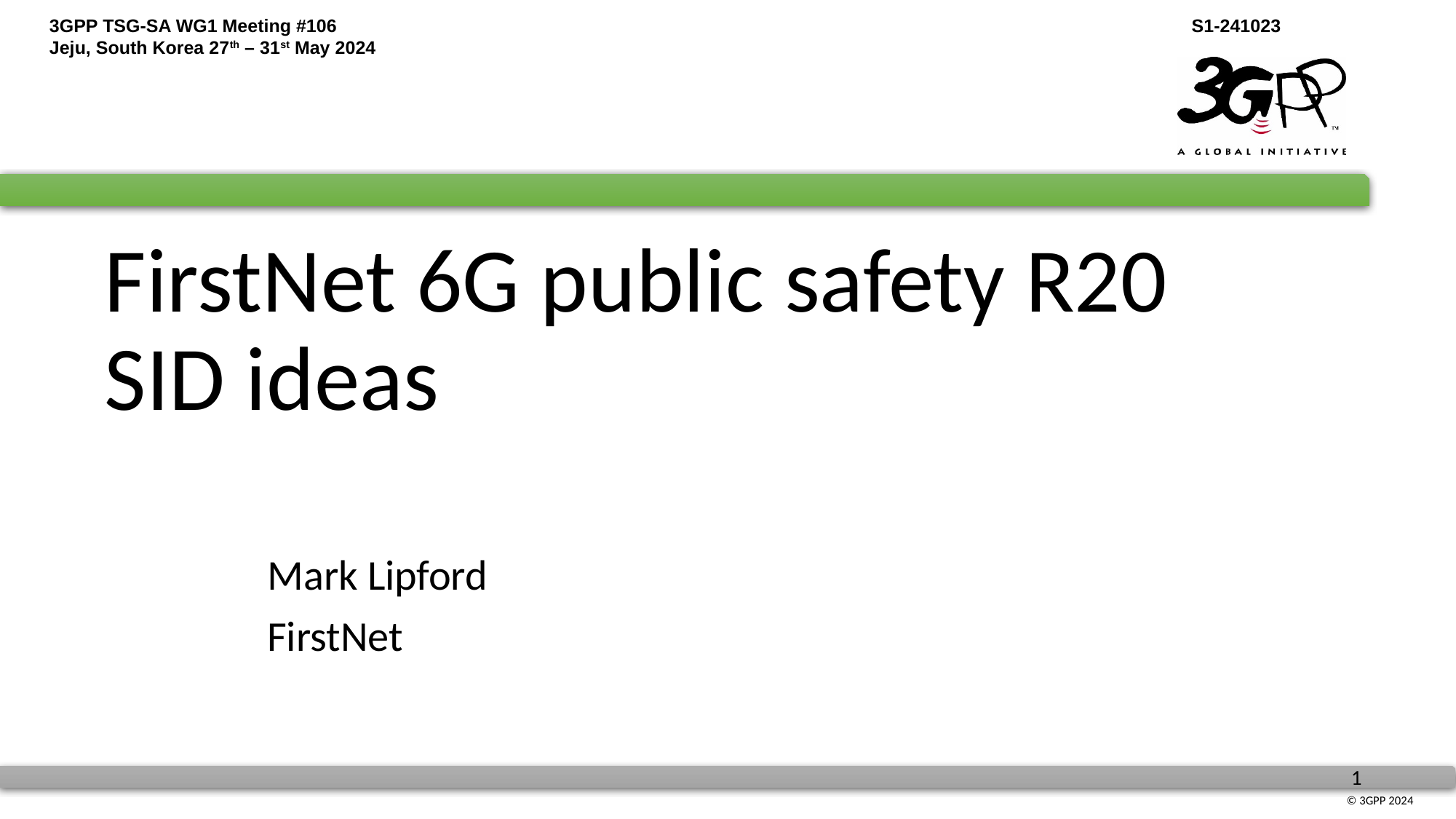

# FirstNet 6G public safety R20 SID ideas
Mark Lipford
FirstNet